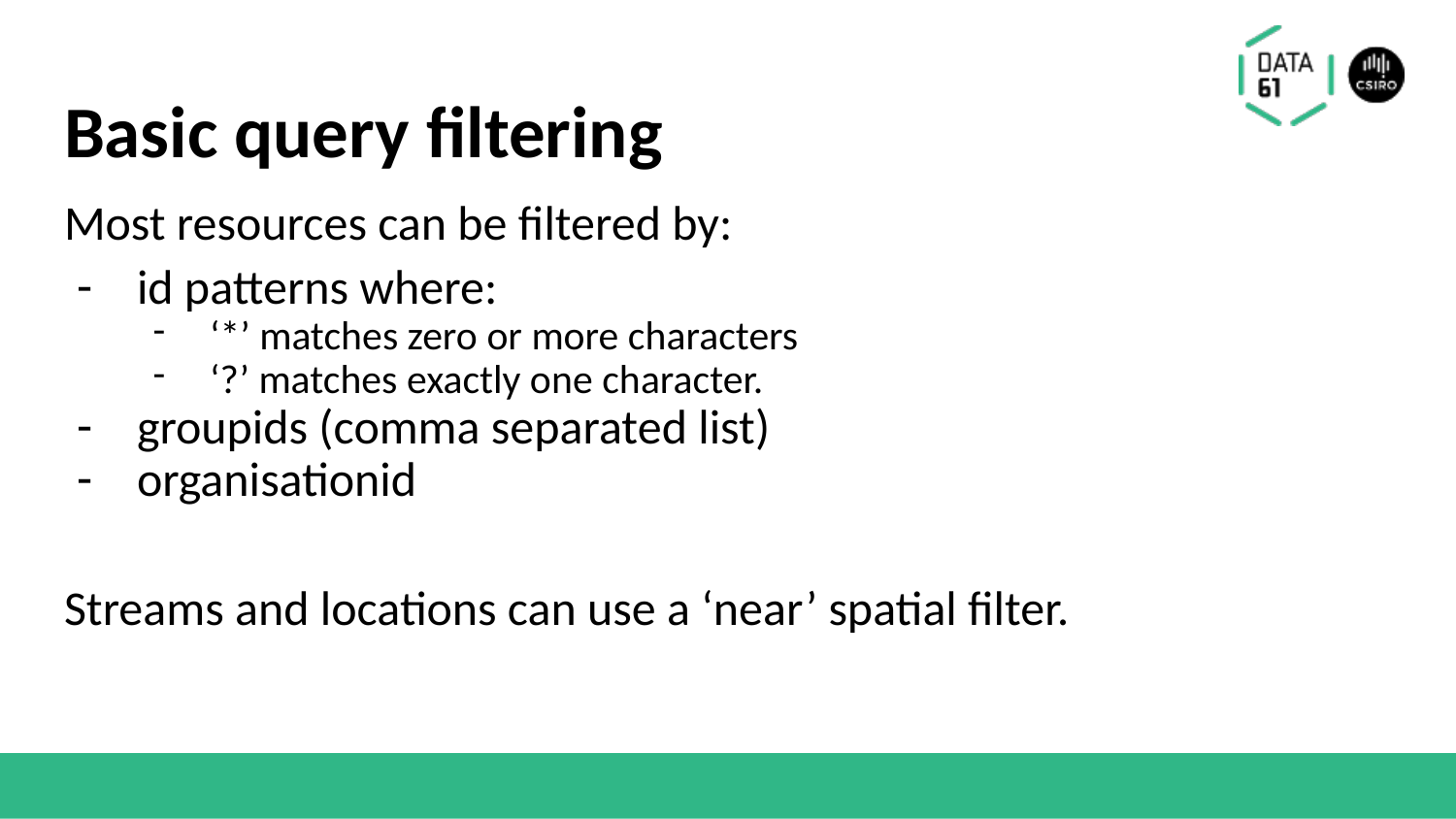

# Basic query filtering
Most resources can be filtered by:
id patterns where:
‘*’ matches zero or more characters
‘?’ matches exactly one character.
groupids (comma separated list)
organisationid

Streams and locations can use a ‘near’ spatial filter.